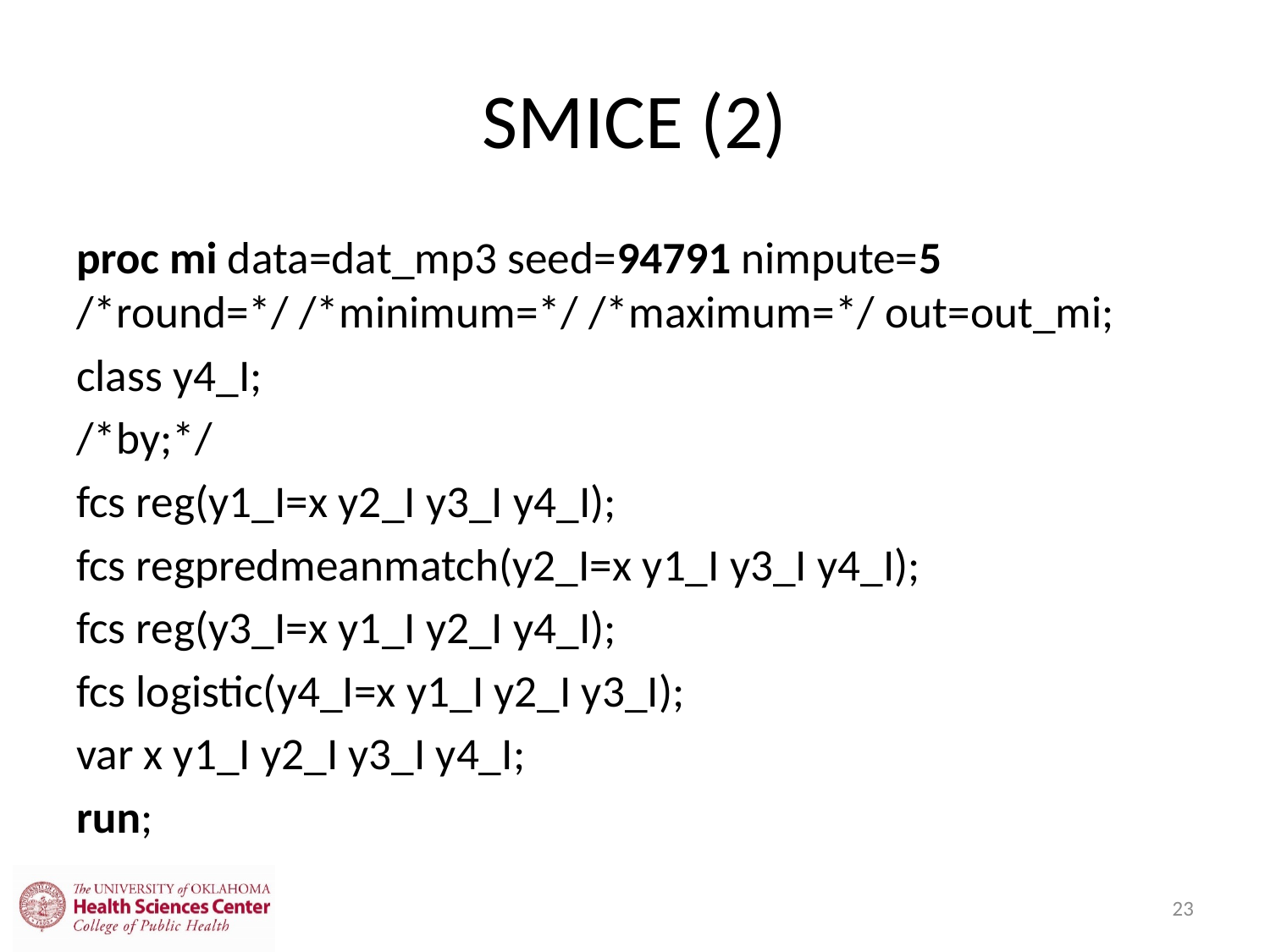

# SMICE (2)
proc mi data=dat_mp3 seed=94791 nimpute=5 /*round=*/ /*minimum=*/ /*maximum=*/ out=out_mi;
class y4_I;
/*by;*/
fcs reg(y1_I=x y2_I y3_I y4_I);
fcs regpredmeanmatch(y2_I=x y1_I y3_I y4_I);
fcs reg(y3_I=x y1_I y2_I y4_I);
fcs logistic(y4_I=x y1_I y2_I y3_I);
var x y1_I y2_I y3_I y4_I;
run;
23